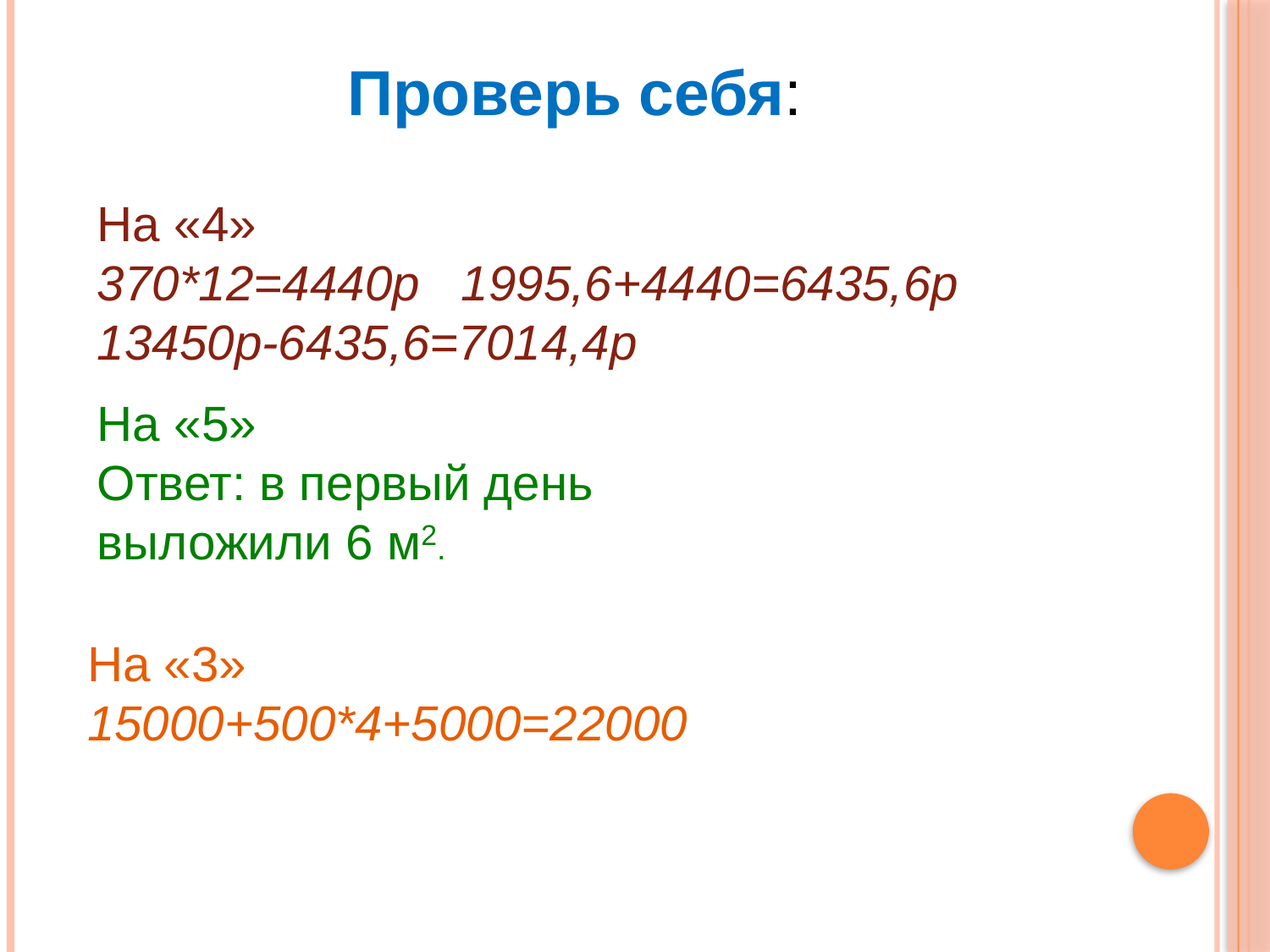

Проверь себя:

На «4»
370*12=4440р   1995,6+4440=6435,6р       13450р-6435,6=7014,4р

На «5»
Ответ: в первый день выложили 6 м2.

На «3»
15000+500*4+5000=22000